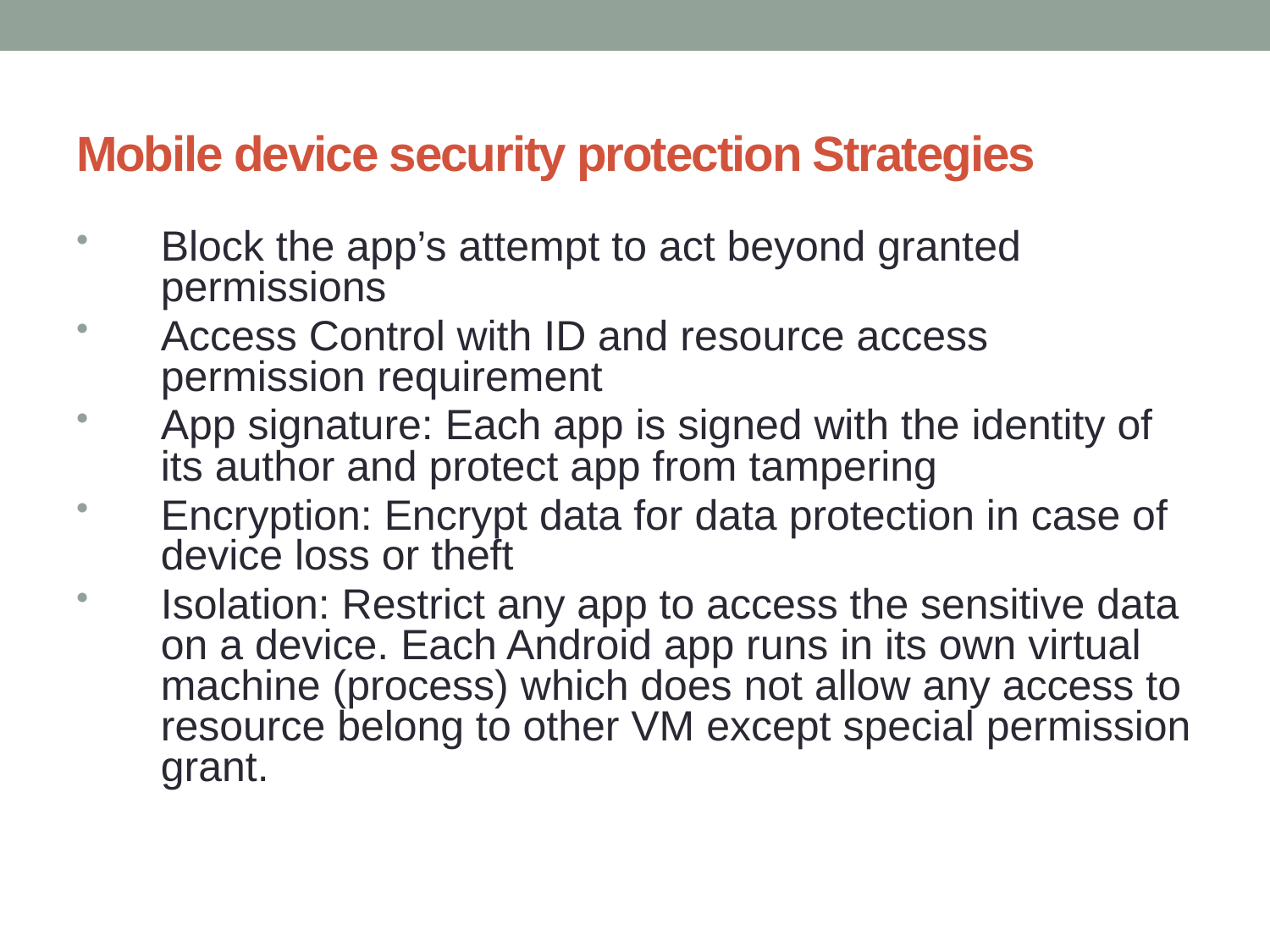

# Mobile device security protection Strategies
Block the app’s attempt to act beyond granted permissions
Access Control with ID and resource access permission requirement
App signature: Each app is signed with the identity of its author and protect app from tampering
Encryption: Encrypt data for data protection in case of  device loss or theft
Isolation: Restrict any app to access the sensitive data on a device. Each Android app runs in its own virtual machine (process) which does not allow any access to resource belong to other VM except special permission grant.